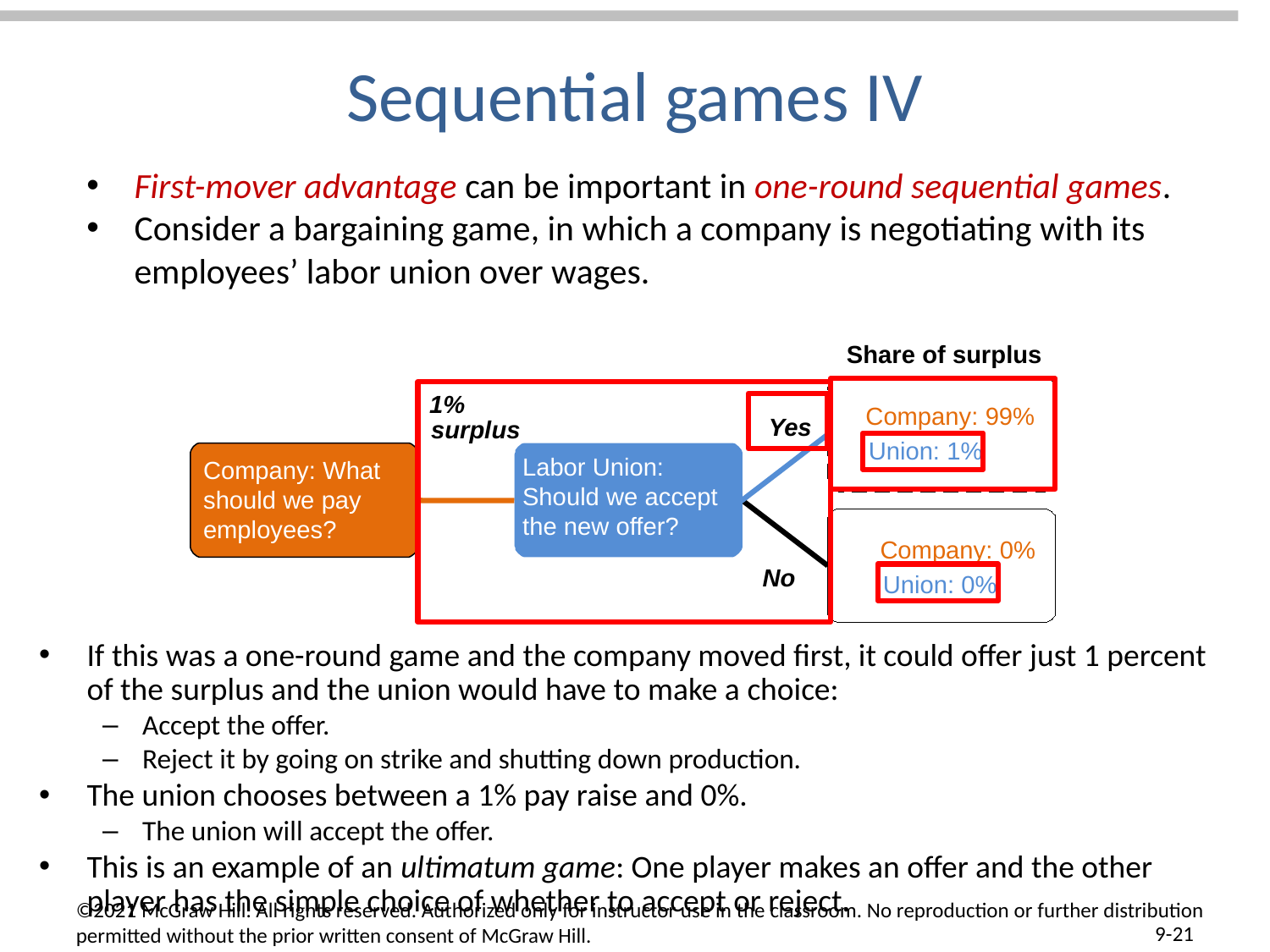

# Sequential games IV
First-mover advantage can be important in one-round sequential games.
Consider a bargaining game, in which a company is negotiating with its employees’ labor union over wages.
Share of surplus

1%

Company: 99%
Union: 1%
Yes
surplus

Labor Union: Should we accept the new offer?
Company: What should we pay employees?
Co
m
pa
n
y
:
What

sh
o
u
l
d
we
p
a
y

e
m
p
l
o
y
e
e
s
?
Company: 0%
Union: 0%
No

If this was a one-round game and the company moved first, it could offer just 1 percent of the surplus and the union would have to make a choice:
Accept the offer.
Reject it by going on strike and shutting down production.
The union chooses between a 1% pay raise and 0%.
The union will accept the offer.
This is an example of an ultimatum game: One player makes an offer and the other player has the simple choice of whether to accept or reject.